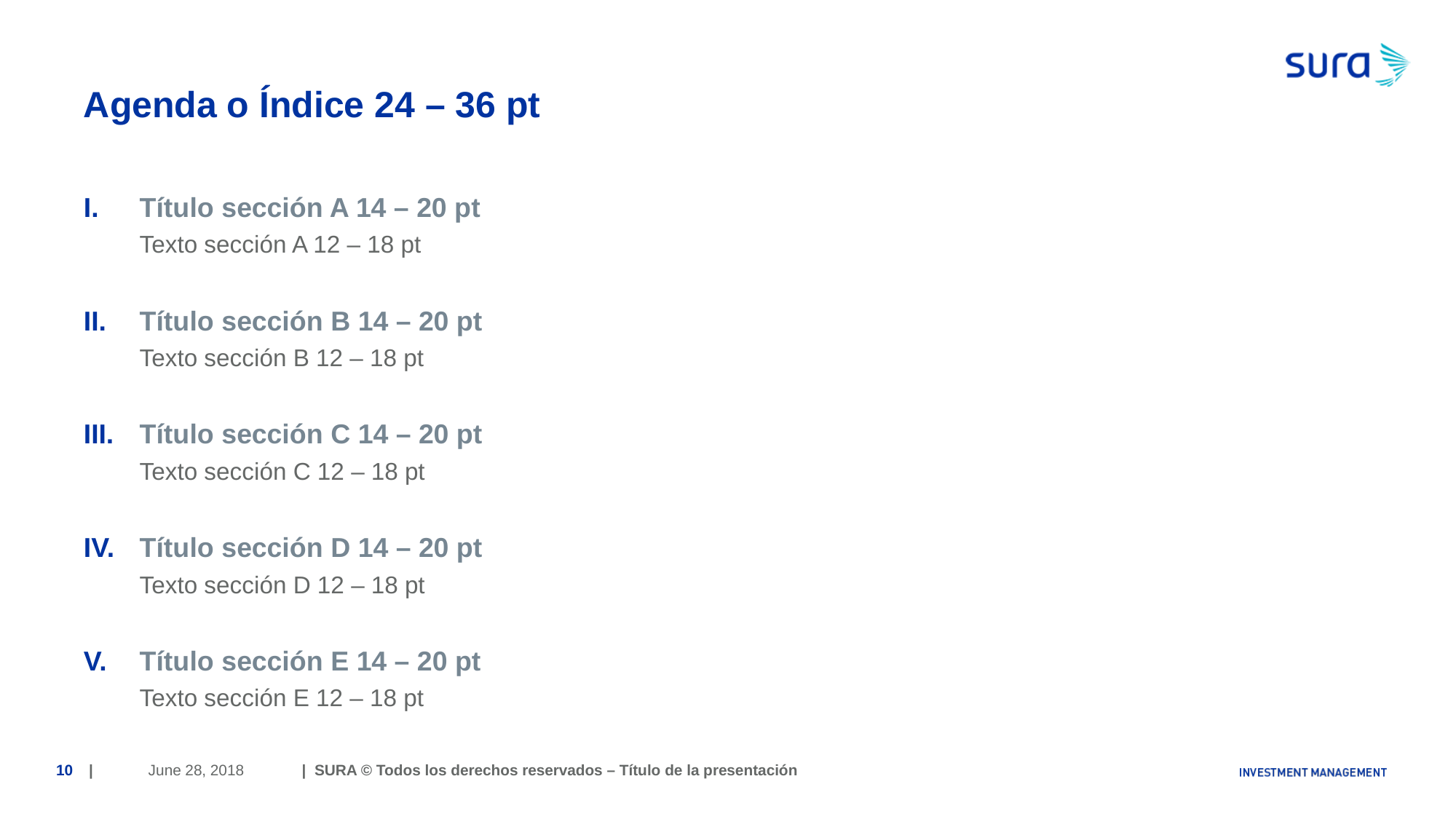

# Agenda o Índice 24 – 36 pt
Título sección A 14 – 20 pt
Texto sección A 12 – 18 pt
Título sección B 14 – 20 pt
Texto sección B 12 – 18 pt
Título sección C 14 – 20 pt
Texto sección C 12 – 18 pt
Título sección D 14 – 20 pt
Texto sección D 12 – 18 pt
Título sección E 14 – 20 pt
Texto sección E 12 – 18 pt

June 28, 2018
10
|                                                  |  SURA © Todos los derechos reservados – Título de la presentación